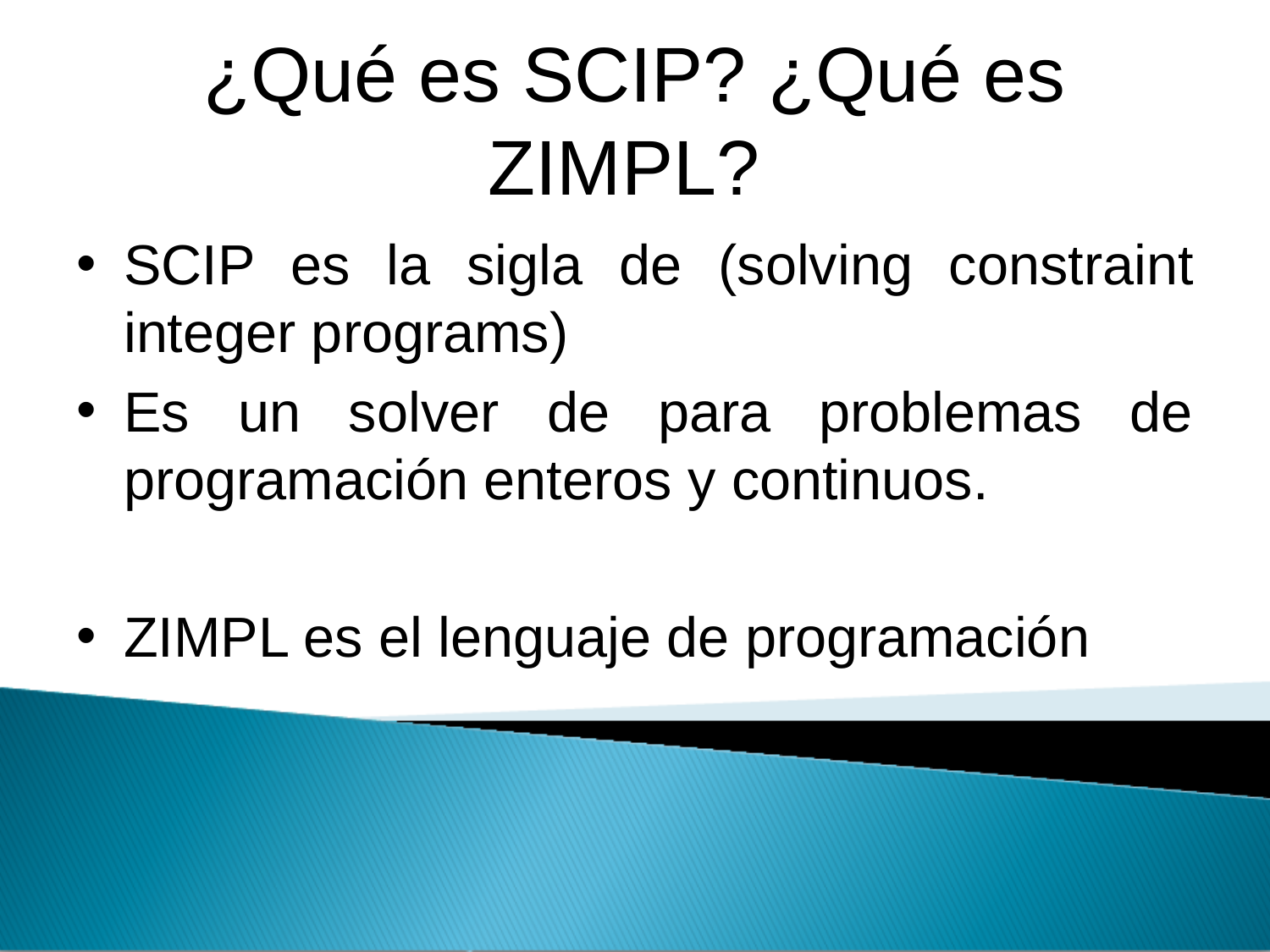

# ¿Qué es SCIP? ¿Qué es ZIMPL?
SCIP es la sigla de (solving constraint integer programs)
Es un solver de para problemas de programación enteros y continuos.

ZIMPL es el lenguaje de programación